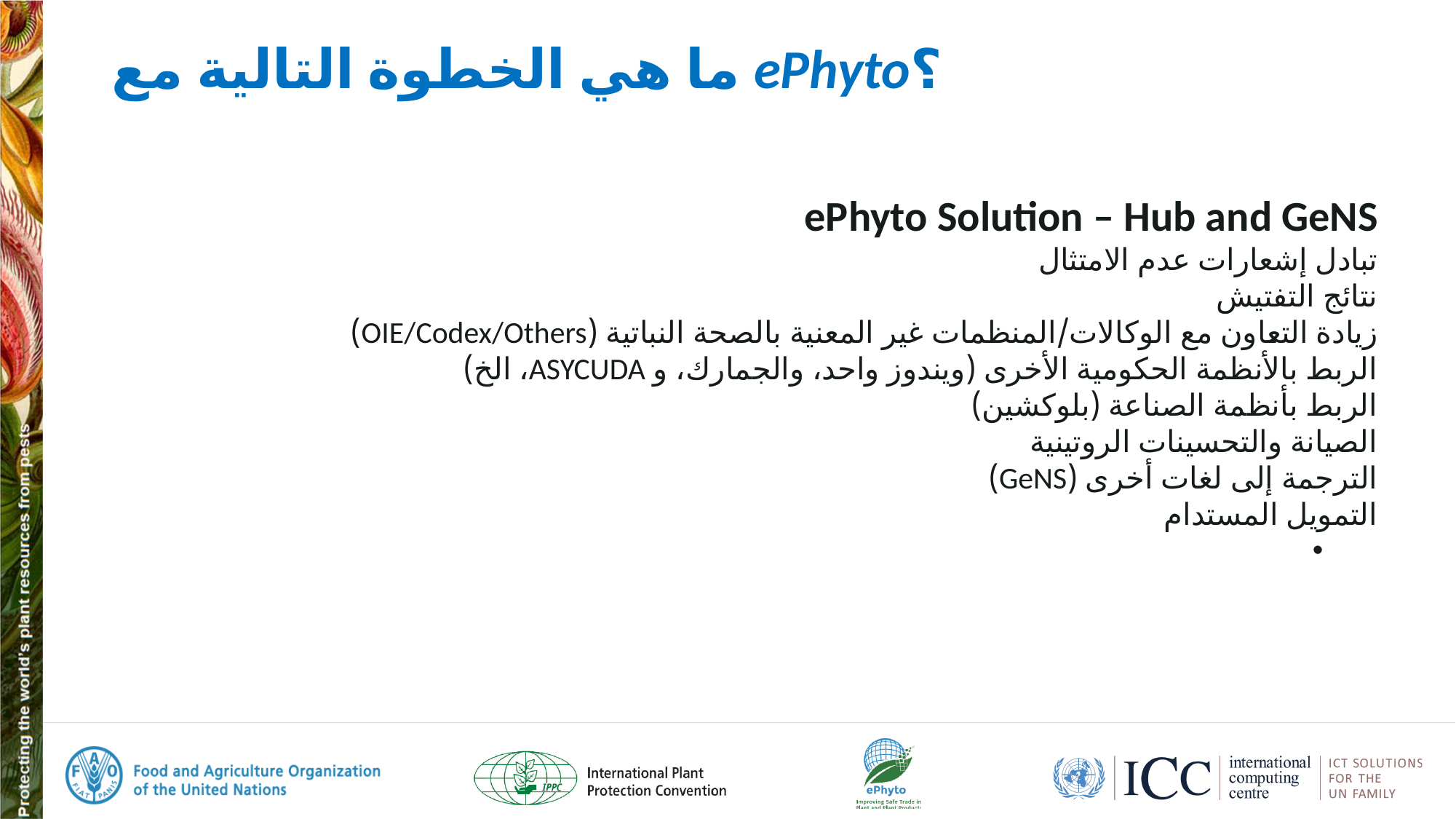

# ما هي الخطوة التالية مع ePhyto؟

ePhyto Solution – Hub and GeNS
تبادل إشعارات عدم الامتثال
نتائج التفتيش
زيادة التعاون مع الوكالات/المنظمات غير المعنية بالصحة النباتية (OIE/Codex/Others)
الربط بالأنظمة الحكومية الأخرى (ويندوز واحد، والجمارك، و ASYCUDA، الخ)
الربط بأنظمة الصناعة (بلوكشين)
الصيانة والتحسينات الروتينية
الترجمة إلى لغات أخرى (GeNS)
التمويل المستدام